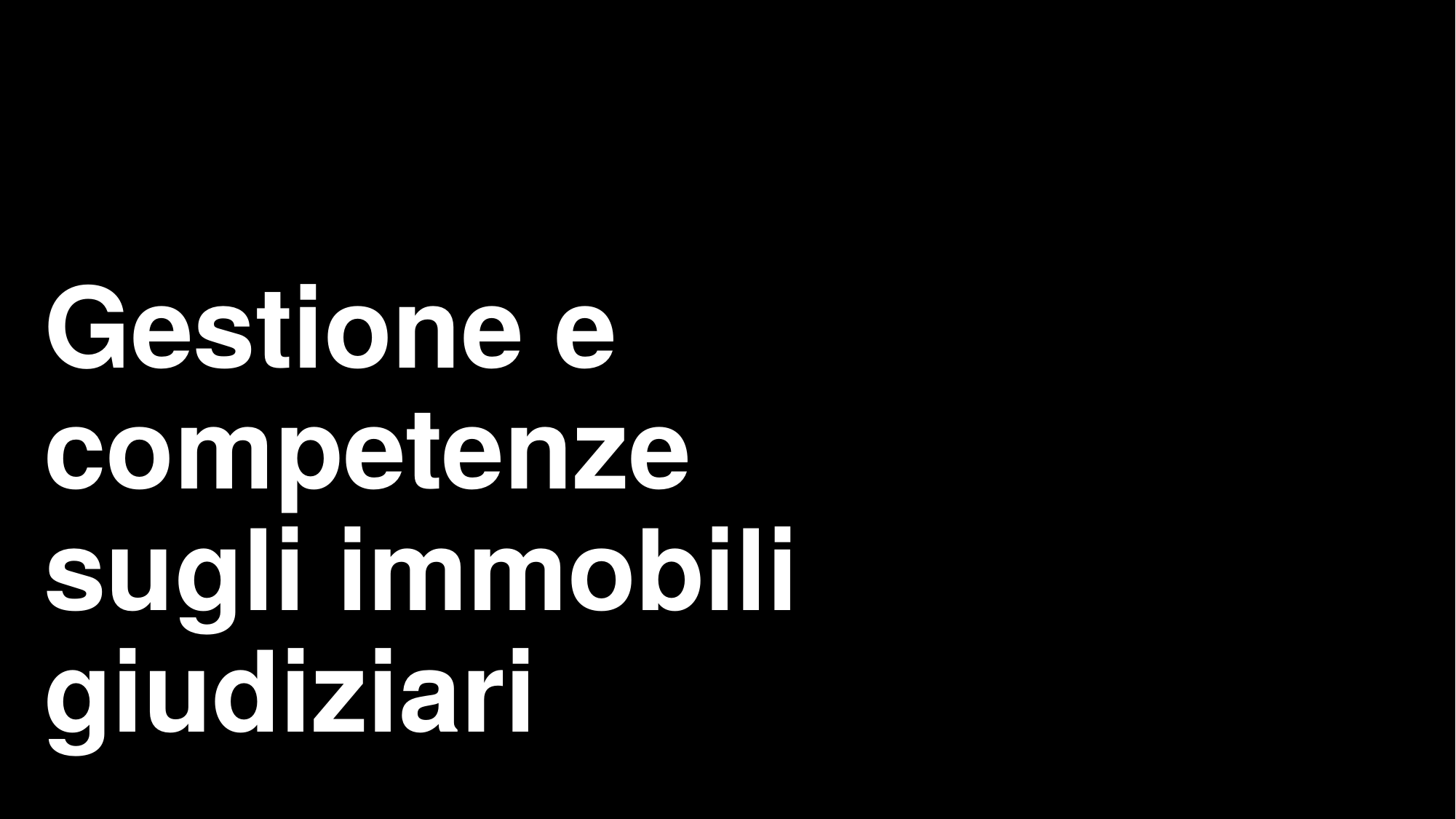

# Gestione e competenze sugli immobili giudiziari